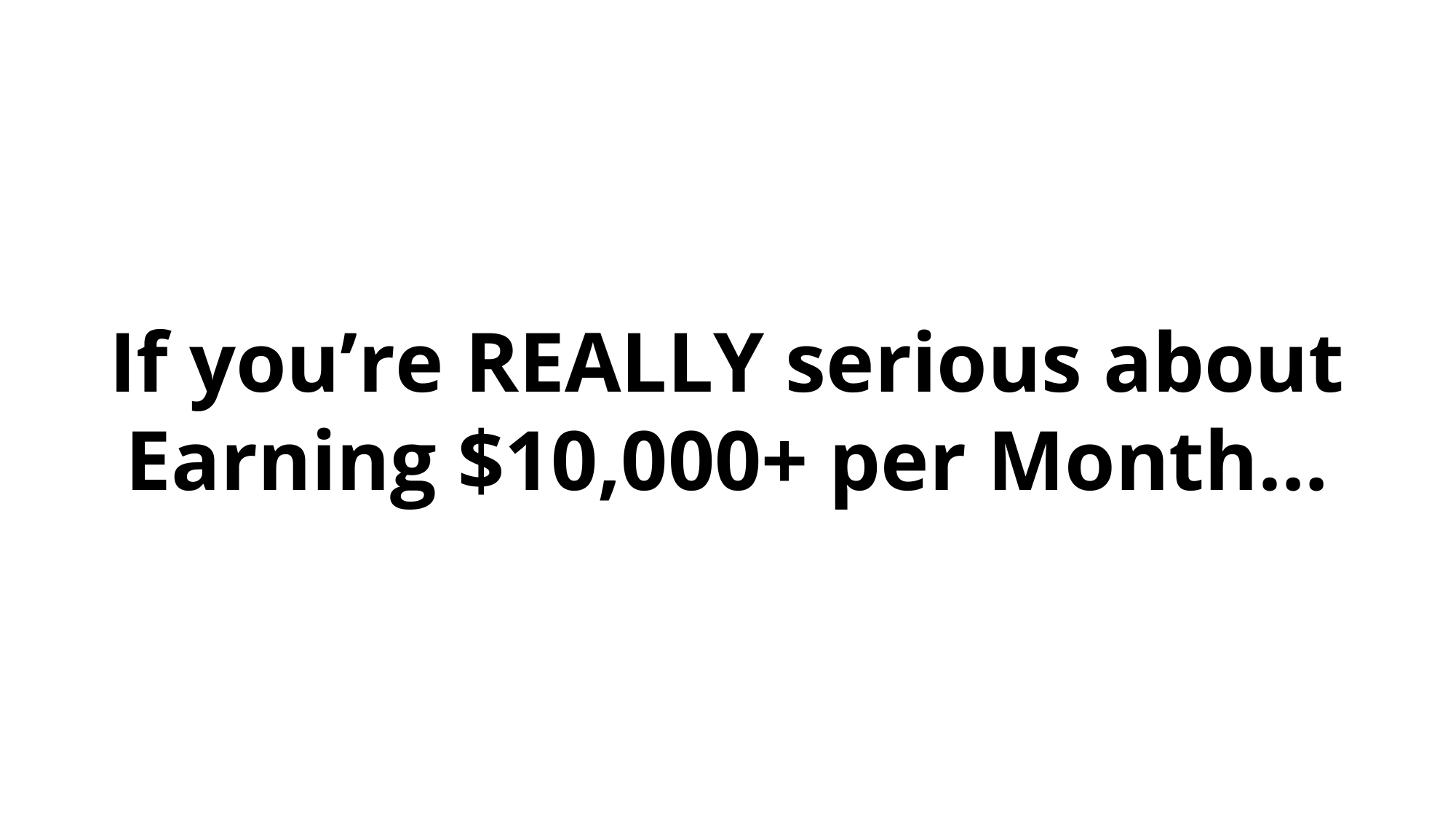

If you’re REALLY serious about Earning $10,000+ per Month…